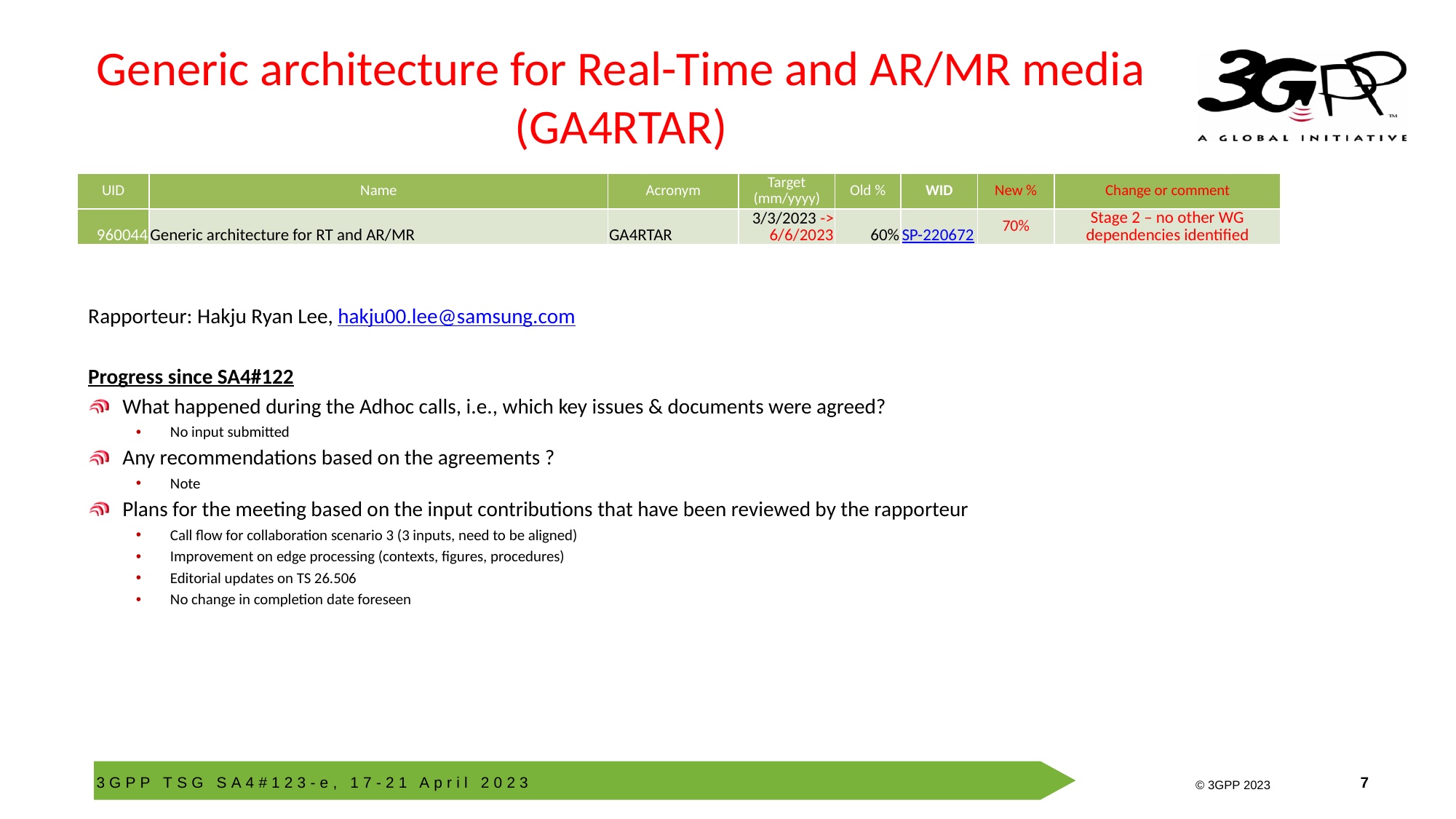

# Generic architecture for Real-Time and AR/MR media (GA4RTAR)
| UID | Name | Acronym | Target (mm/yyyy) | Old % | WID | New % | Change or comment |
| --- | --- | --- | --- | --- | --- | --- | --- |
| 960044 | Generic architecture for RT and AR/MR | GA4RTAR | 3/3/2023 -> 6/6/2023 | 60% | SP-220672 | 70% | Stage 2 – no other WG dependencies identified |
Rapporteur: Hakju Ryan Lee, hakju00.lee@samsung.com

Progress since SA4#122
What happened during the Adhoc calls, i.e., which key issues & documents were agreed?
No input submitted
Any recommendations based on the agreements ?
Note
Plans for the meeting based on the input contributions that have been reviewed by the rapporteur
Call flow for collaboration scenario 3 (3 inputs, need to be aligned)
Improvement on edge processing (contexts, figures, procedures)
Editorial updates on TS 26.506
No change in completion date foreseen